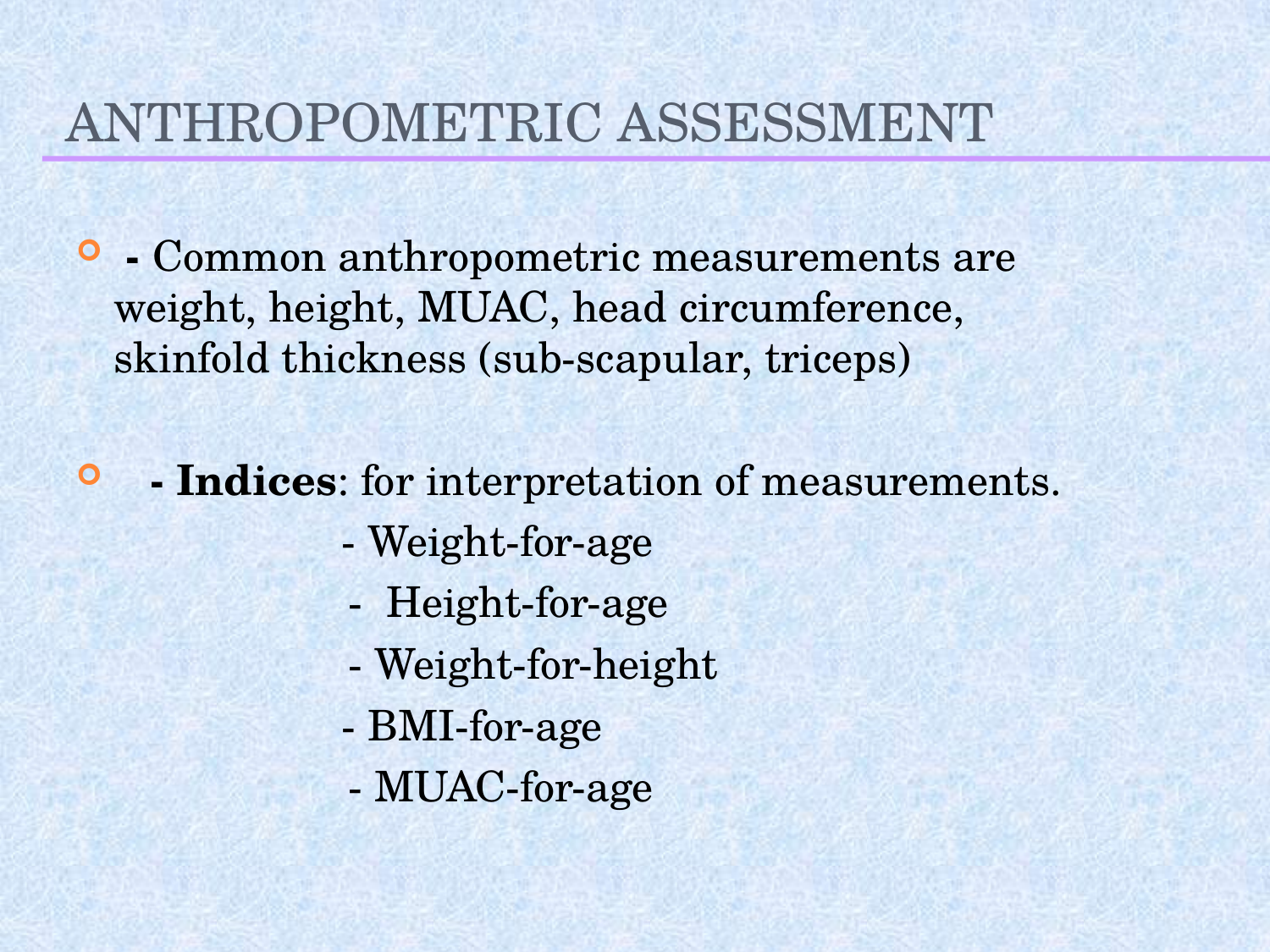

# Anthropometric Assessment

 - Common anthropometric measurements are weight, height, MUAC, head circumference, skinfold thickness (sub-scapular, triceps)

   - Indices: for interpretation of measurements.
                      - Weight-for-age
                       -  Height-for-age
                       - Weight-for-height
                      - BMI-for-age
                       - MUAC-for-age